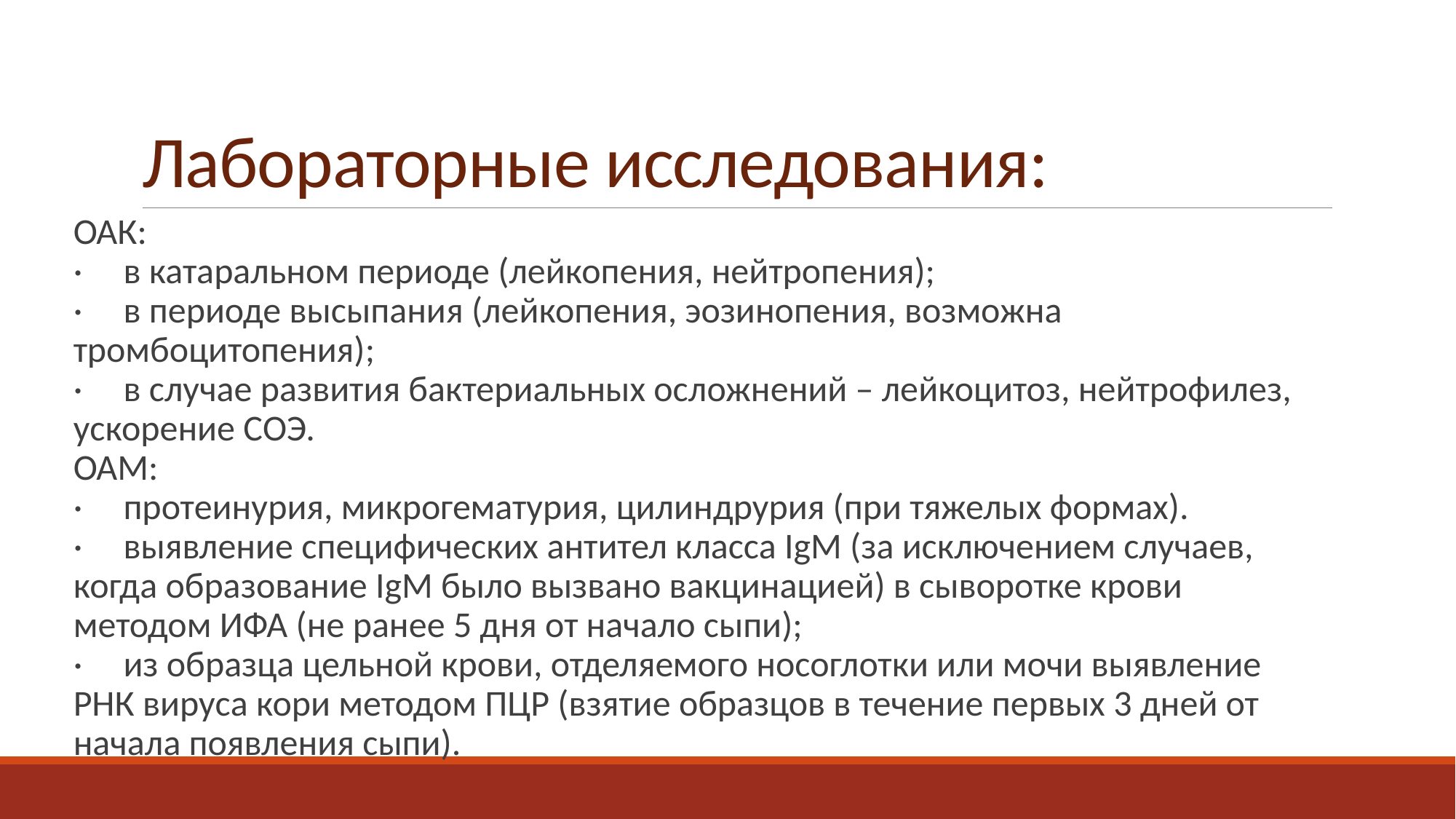

# Лабораторные исследования:
ОАК:
·     в катаральном периоде (лейкопения, нейтропения);
·     в периоде высыпания (лейкопения, эозинопения, возможна тромбоцитопения);
·     в случае развития бактериальных осложнений – лейкоцитоз, нейтрофилез, ускорение СОЭ.
ОАМ:
·     протеинурия, микрогематурия, цилиндрурия (при тяжелых формах).
·     выявление специфических антител класса IgM (за исключением случаев, когда образование IgM было вызвано вакцинацией) в сыворотке крови методом ИФА (не ранее 5 дня от начало сыпи);
·     из образца цельной крови, отделяемого носоглотки или мочи выявление РНК вируса кори методом ПЦР (взятие образцов в течение первых 3 дней от начала появления сыпи).